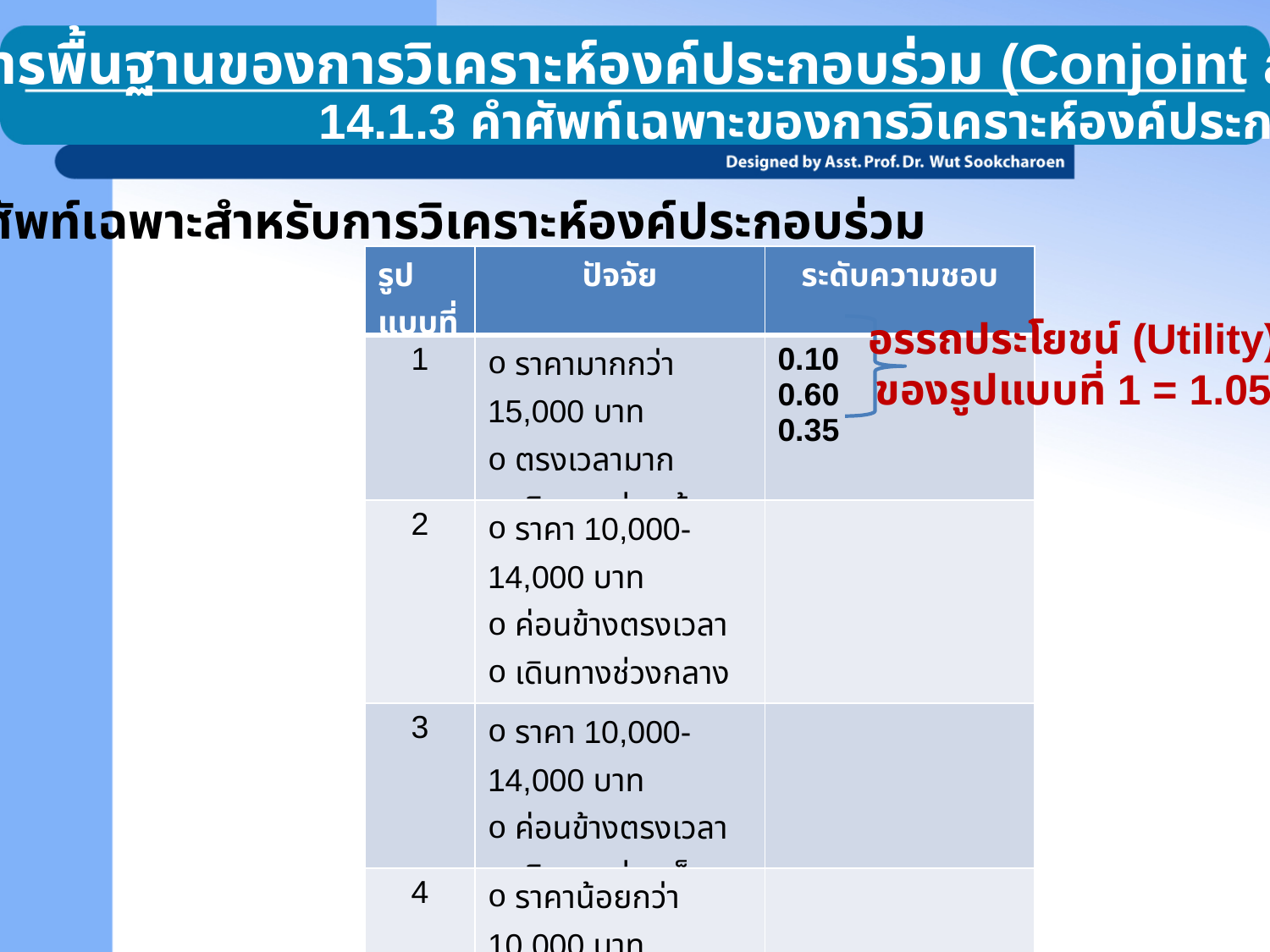

14.1 หลักการพื้นฐานของการวิเคราะห์องค์ประกอบร่วม (Conjoint analysis)
14.1.3 คำศัพท์เฉพาะของการวิเคราะห์องค์ประกอบร่วม
ศัพท์เฉพาะสำหรับการวิเคราะห์องค์ประกอบร่วม
| รูปแบบที่ | ปัจจัย | ระดับความชอบ |
| --- | --- | --- |
| 1 | ราคามากกว่า 15,000 บาท ตรงเวลามาก เดินทางช่วงเช้า | 0.10 0.60 0.35 |
| 2 | ราคา 10,000-14,000 บาท ค่อนข้างตรงเวลา เดินทางช่วงกลางคืน |  |
| 3 | ราคา 10,000-14,000 บาท ค่อนข้างตรงเวลา เดินทางช่วงเย็น |  |
| 4 | ราคาน้อยกว่า 10,000 บาท ไม่ค่อยตรงเวลา เดินทางช่วงกลางคืน |  |
| 5 | ราคามากกว่า 15,000 บาท ตรงเวลามาก เดินทางช่วงกลางคืน |  |
อรรถประโยชน์ (Utility)
ของรูปแบบที่ 1 = 1.05